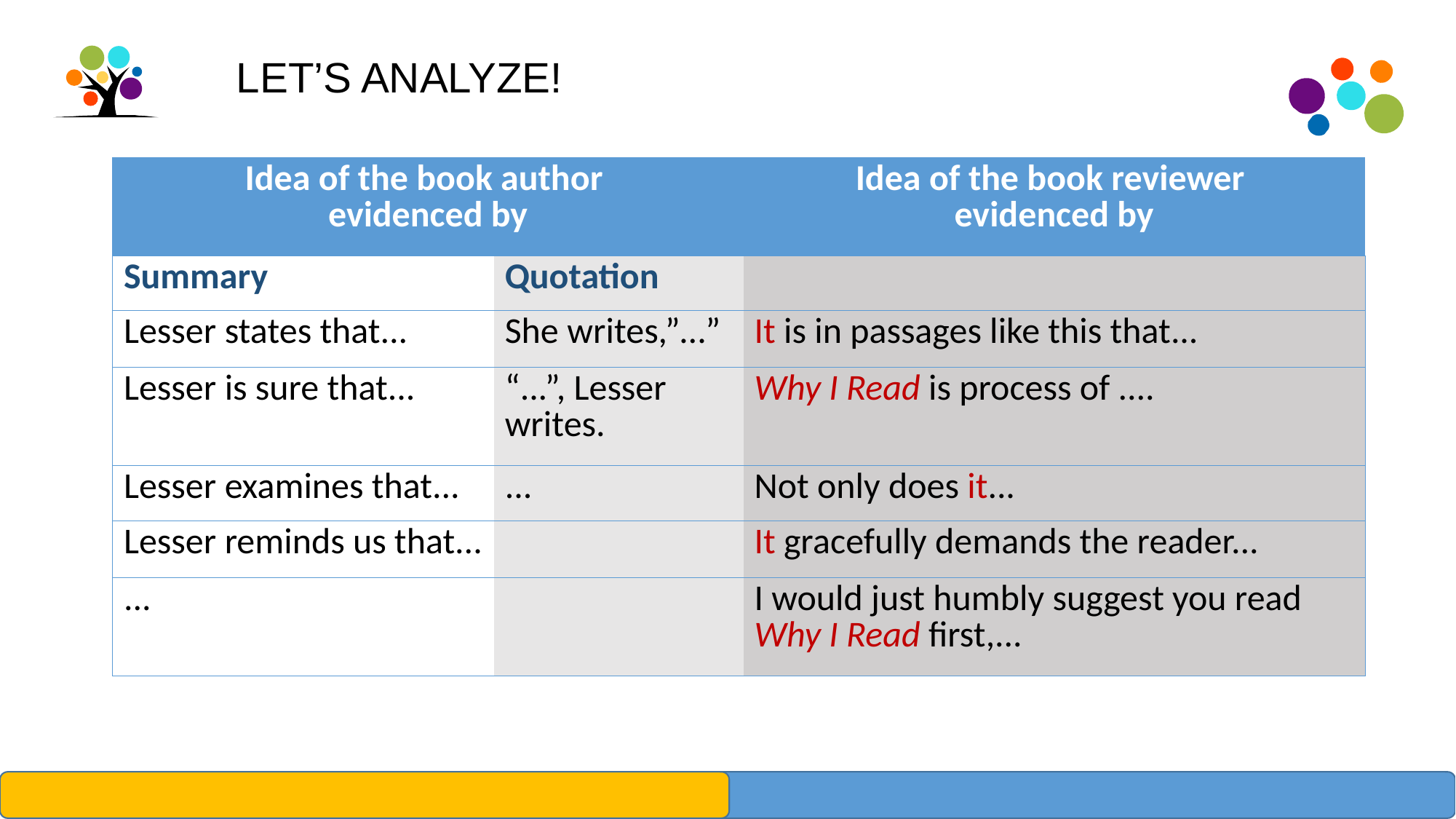

LET’S ANALYZE!
| Idea of the book author evidenced by |  | Idea of the book reviewer evidenced by |
| --- | --- | --- |
| Summary | Quotation |  |
| Lesser states that... | She writes,”…” | It is in passages like this that... |
| Lesser is sure that... | “...”, Lesser writes. | Why I Read is process of .... |
| Lesser examines that... | ... | Not only does it... |
| Lesser reminds us that... |  | It gracefully demands the reader... |
| ... |  | I would just humbly suggest you read Why I Read first,... |